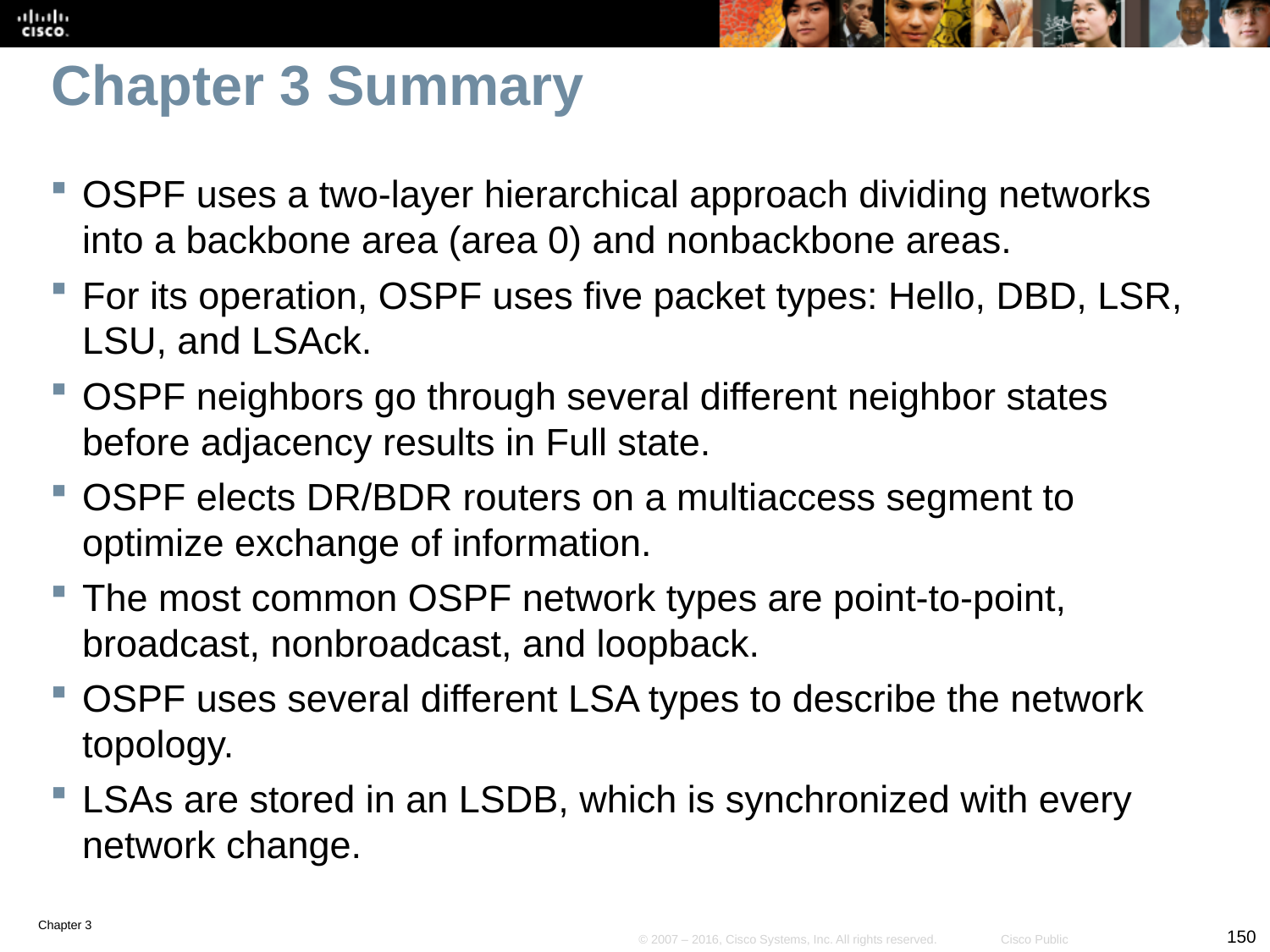

# Chapter 3 Summary
OSPF uses a two-layer hierarchical approach dividing networks into a backbone area (area 0) and nonbackbone areas.
For its operation, OSPF uses five packet types: Hello, DBD, LSR, LSU, and LSAck.
OSPF neighbors go through several different neighbor states before adjacency results in Full state.
OSPF elects DR/BDR routers on a multiaccess segment to optimize exchange of information.
The most common OSPF network types are point-to-point, broadcast, nonbroadcast, and loopback.
OSPF uses several different LSA types to describe the network topology.
LSAs are stored in an LSDB, which is synchronized with every network change.